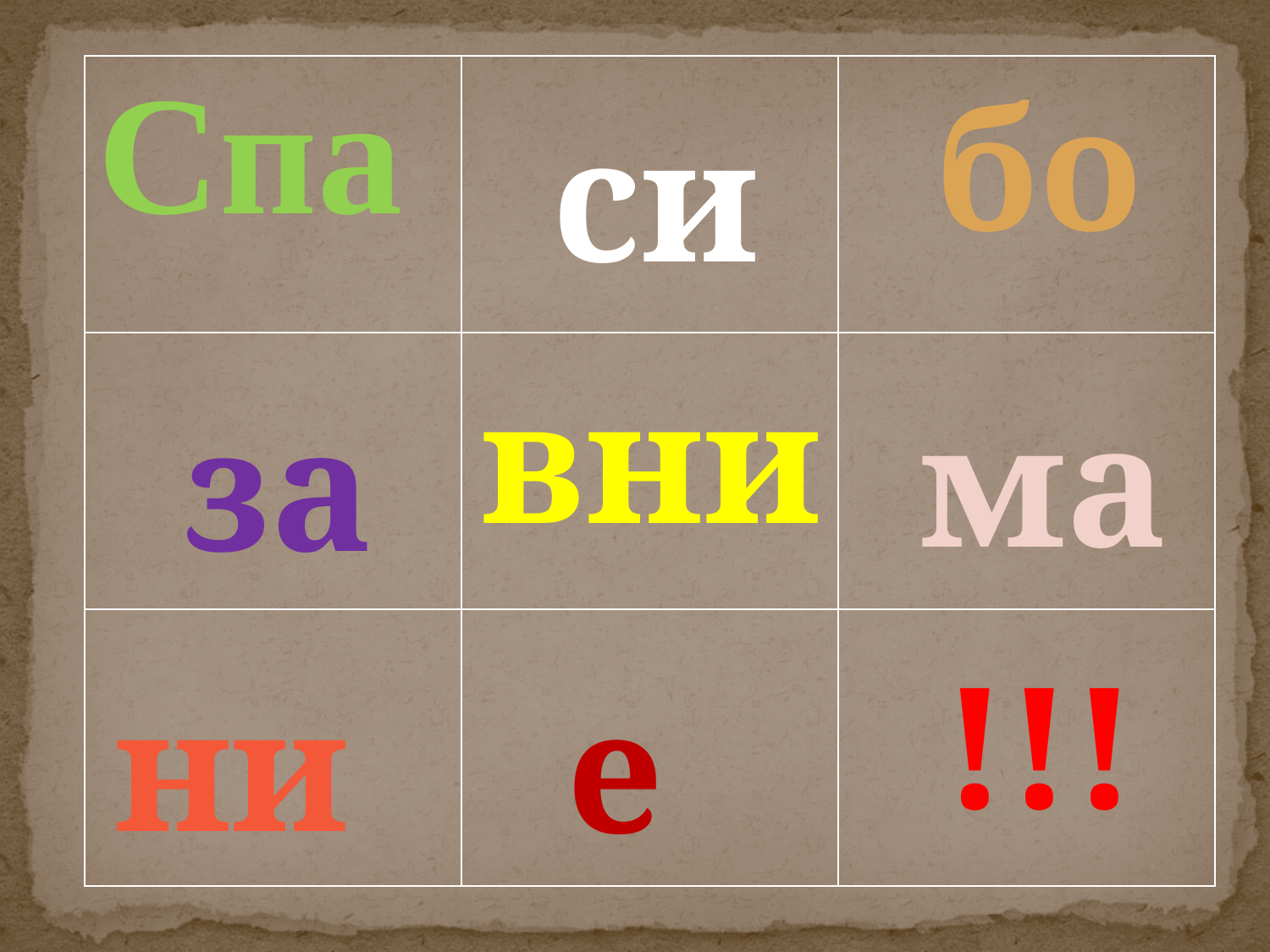

бо
| Спа |  |  |
| --- | --- | --- |
|  |  |  |
|  |  |  |
си
вни
ма
за
!!!
ни
е